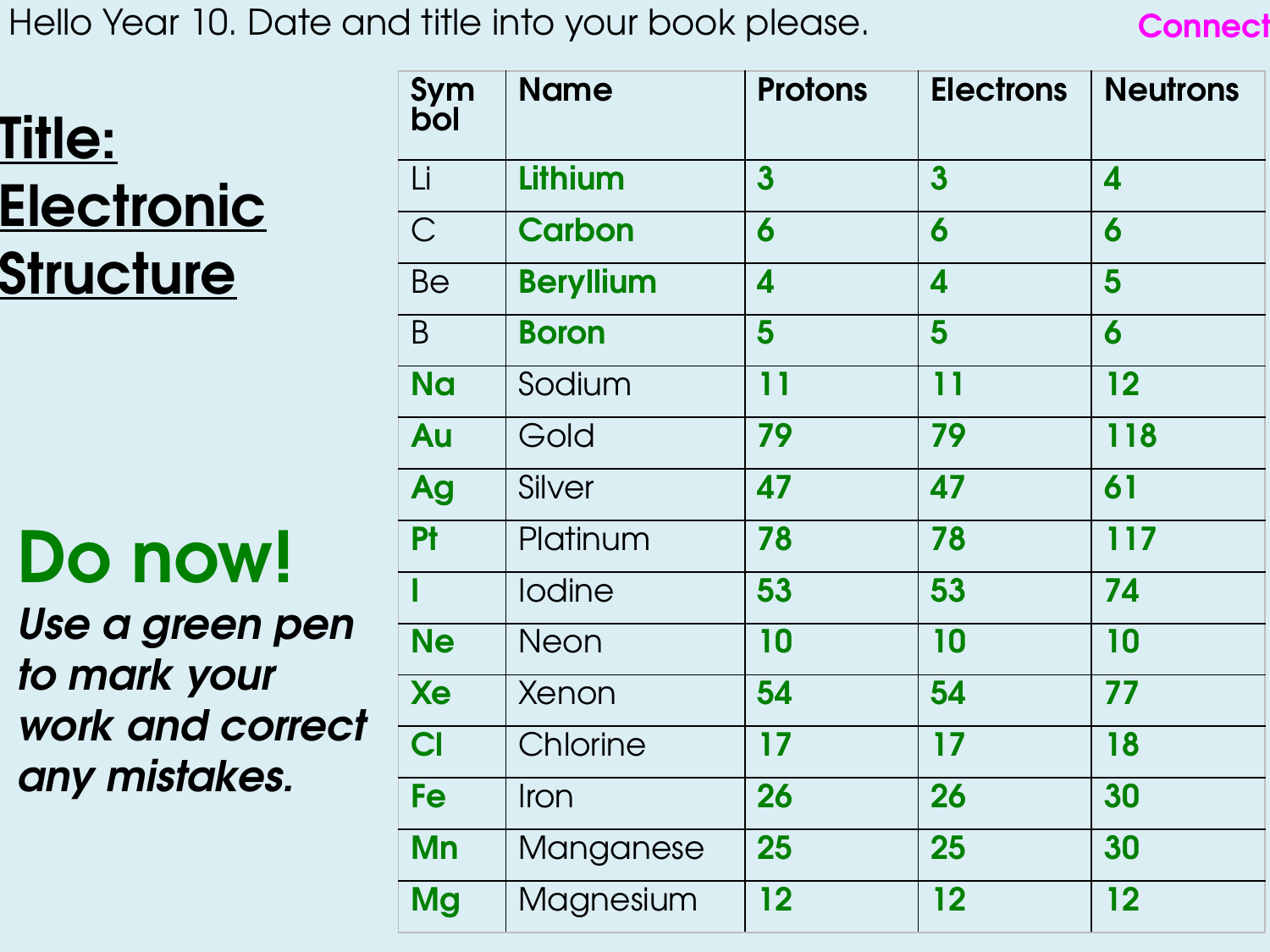

Connect
# Hello Year 10. Date and title into your book please.
| Symbol | Name | Protons | Electrons | Neutrons |
| --- | --- | --- | --- | --- |
| Li | Lithium | 3 | 3 | 4 |
| C | Carbon | 6 | 6 | 6 |
| Be | Beryllium | 4 | 4 | 5 |
| B | Boron | 5 | 5 | 6 |
| Na | Sodium | 11 | 11 | 12 |
| Au | Gold | 79 | 79 | 118 |
| Ag | Silver | 47 | 47 | 61 |
| Pt | Platinum | 78 | 78 | 117 |
| I | Iodine | 53 | 53 | 74 |
| Ne | Neon | 10 | 10 | 10 |
| Xe | Xenon | 54 | 54 | 77 |
| Cl | Chlorine | 17 | 17 | 18 |
| Fe | Iron | 26 | 26 | 30 |
| Mn | Manganese | 25 | 25 | 30 |
| Mg | Magnesium | 12 | 12 | 12 |
Title: Electronic Structure
Do now!
Use a green pen to mark your work and correct any mistakes.